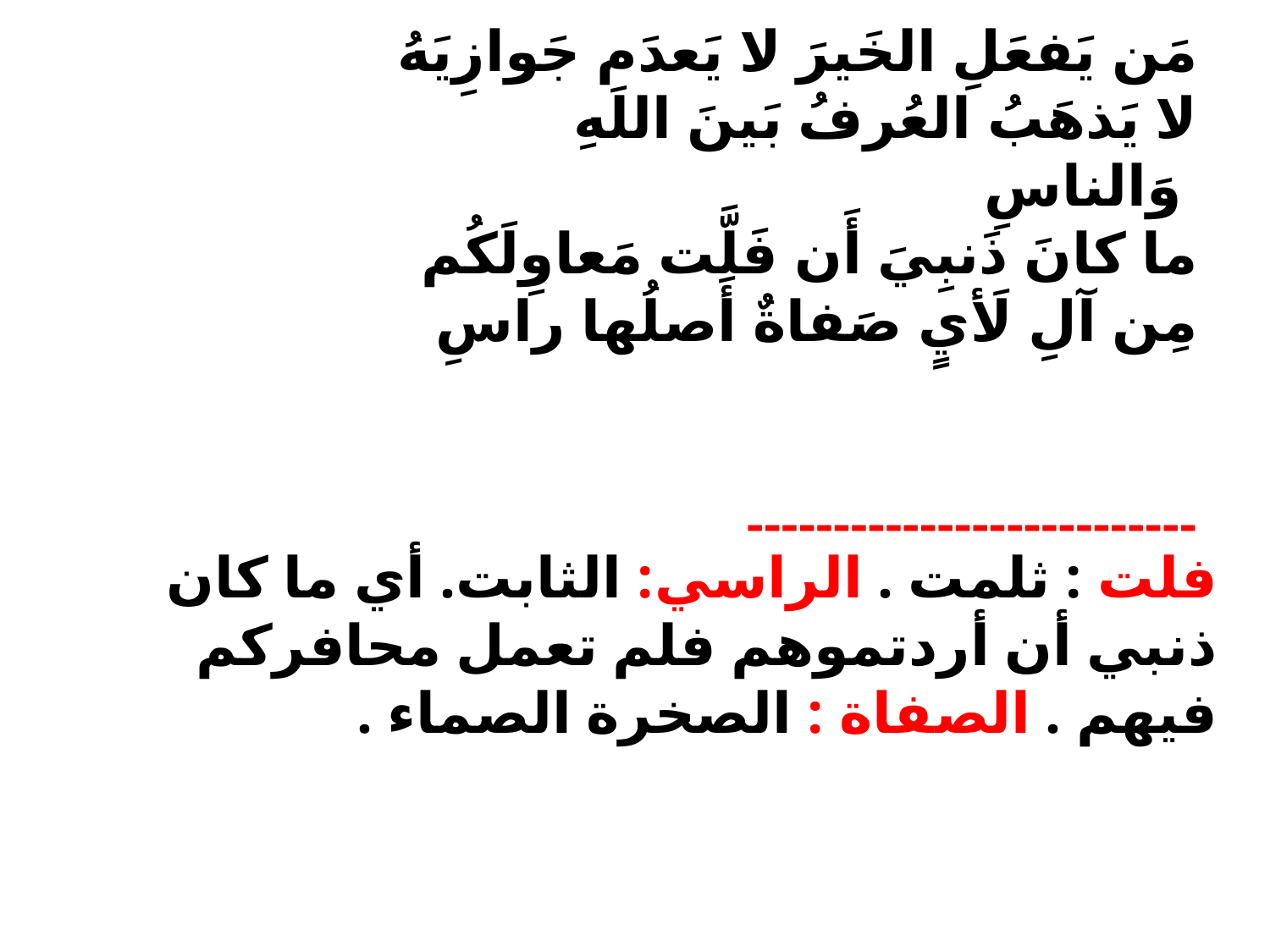

مَن يَفعَلِ الخَيرَ لا يَعدَم جَوازِيَهُ
                     لا يَذهَبُ العُرفُ بَينَ اللَهِ وَالناسِ
ما كانَ ذَنبِيَ أَن فَلَّت مَعاوِلَكُم
                       مِن آلِ لَأيٍ صَفاةٌ أَصلُها راسِ

--------------------------
فلت : ثلمت . الراسي: الثابت. أي ما كان ذنبي أن أردتموهم فلم تعمل محافركم فيهم . الصفاة : الصخرة الصماء .